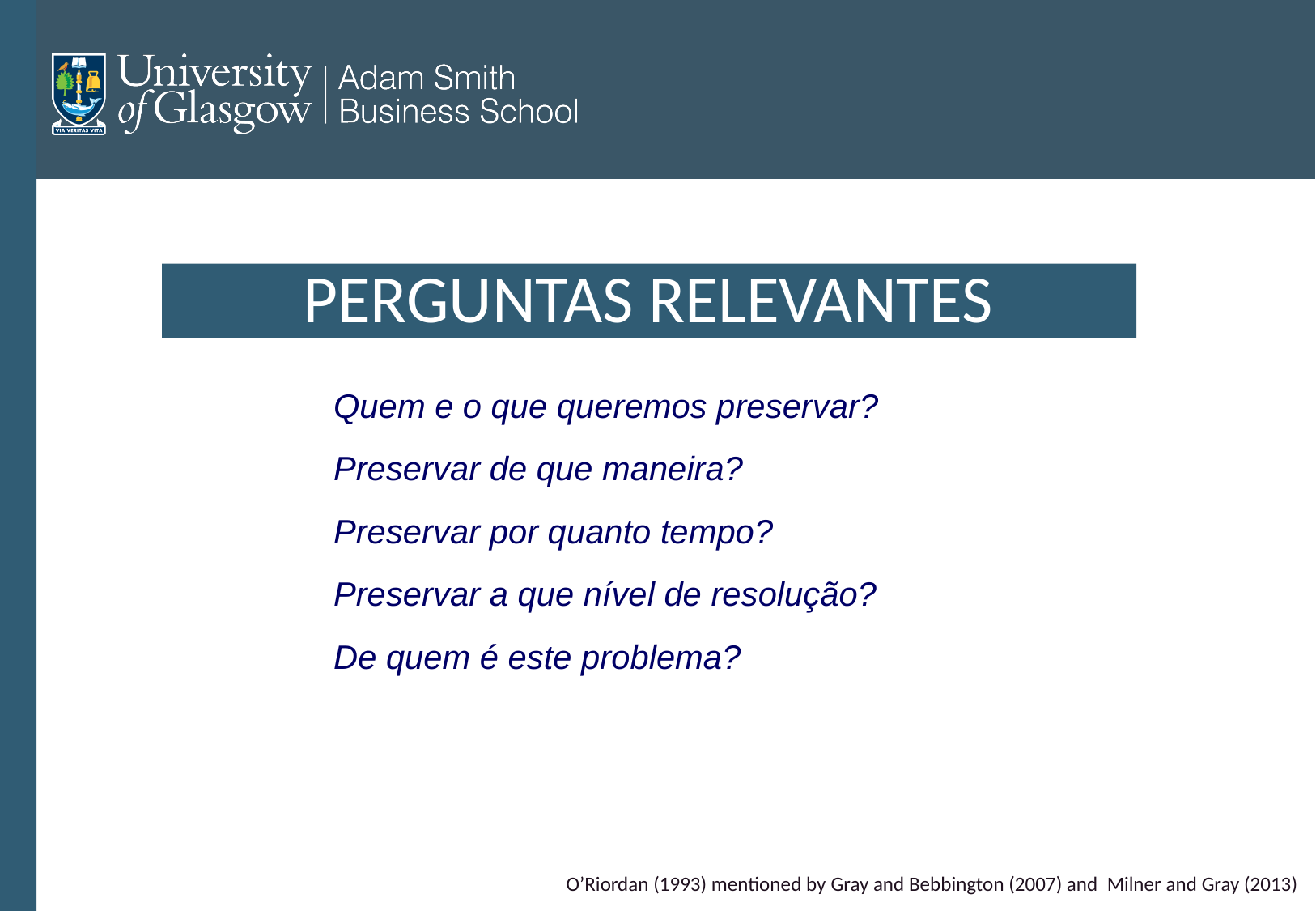

# PERGUNTAS RELEVANTES

Quem e o que queremos preservar?
Preservar de que maneira?
Preservar por quanto tempo?
Preservar a que nível de resolução?
De quem é este problema?
 O’Riordan (1993) mentioned by Gray and Bebbington (2007) and  Milner and Gray (2013)